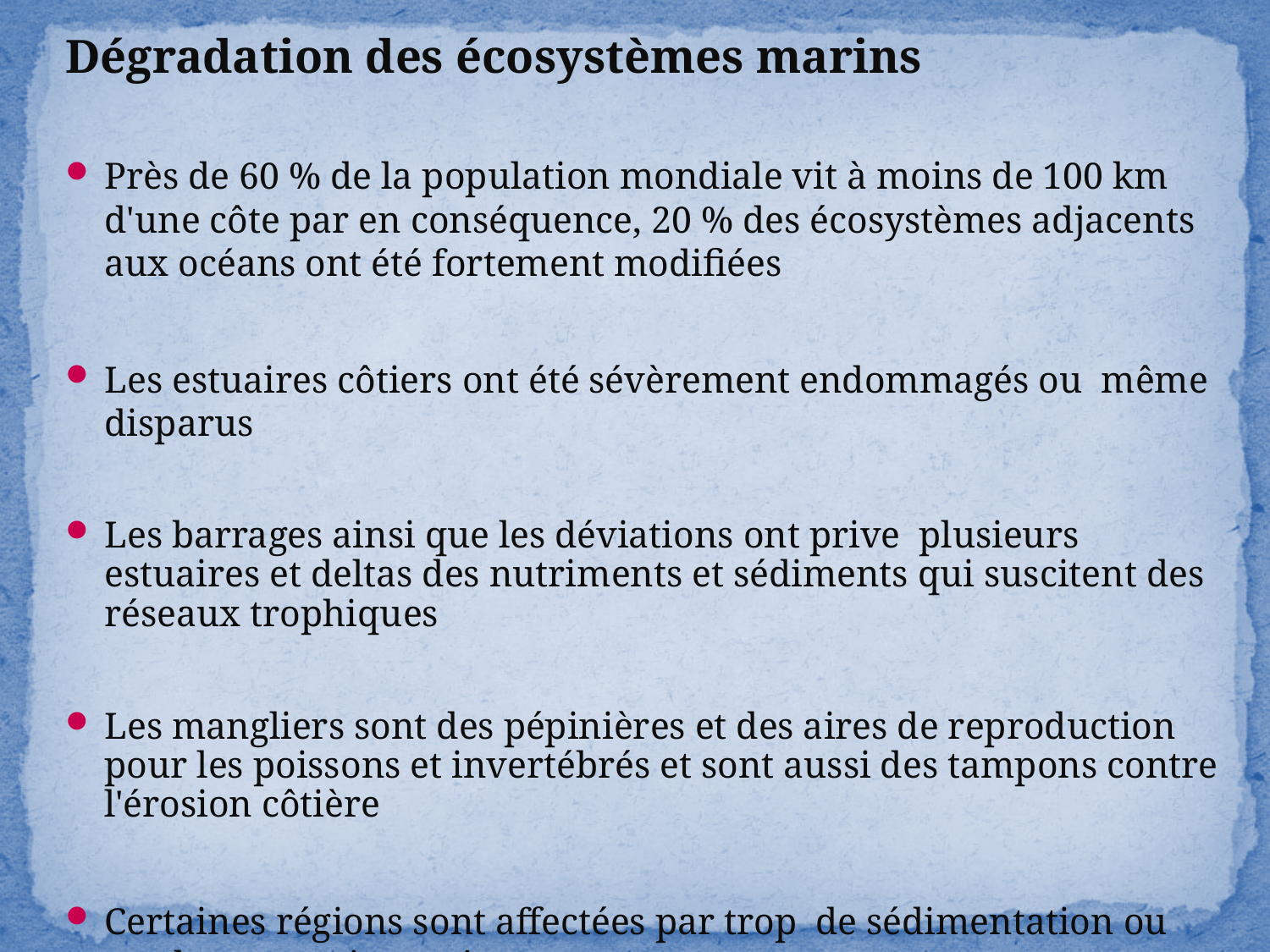

Dégradation des écosystèmes marins

Près de 60 % de la population mondiale vit à moins de 100 km d'une côte par en conséquence, 20 % des écosystèmes adjacents aux océans ont été fortement modifiées

Les estuaires côtiers ont été sévèrement endommagés ou  même disparus

Les barrages ainsi que les déviations ont prive  plusieurs estuaires et deltas des nutriments et sédiments qui suscitent des réseaux trophiques

Les mangliers sont des pépinières et des aires de reproduction pour les poissons et invertébrés et sont aussi des tampons contre l'érosion côtière

Certaines régions sont affectées par trop  de sédimentation ou par les mauvais nutriments
	Ex:  Les herbiers de mer ont largement été détruits a cause de la sédimentation